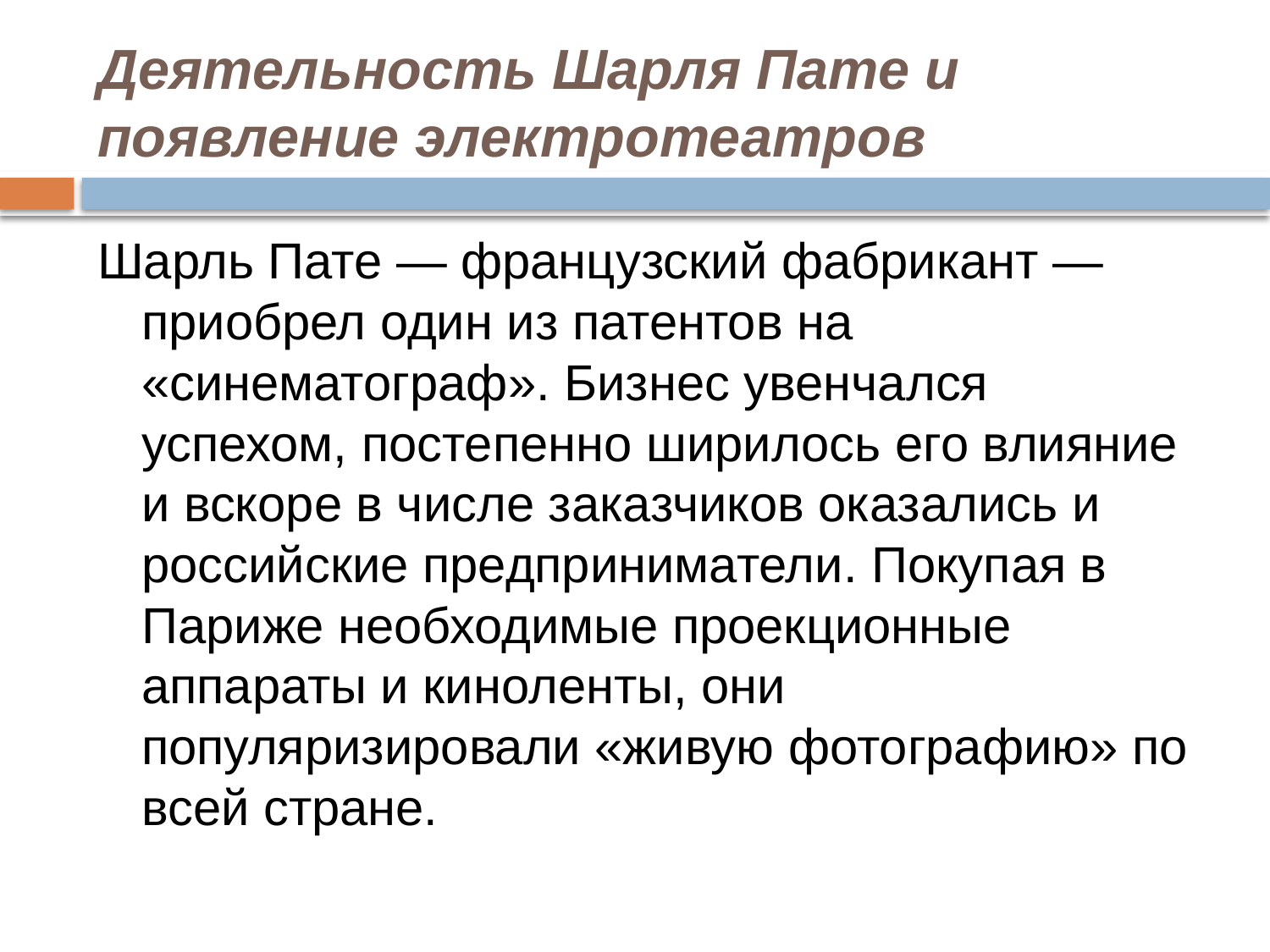

# Деятельность Шарля Пате и появление электротеатров
Шарль Пате — французский фабрикант — приобрел один из патентов на «синематограф». Бизнес увенчался успехом, постепенно ширилось его влияние и вскоре в числе заказчиков оказались и российские предприниматели. Покупая в Париже необходимые проекционные аппараты и киноленты, они популяризировали «живую фотографию» по всей стране.